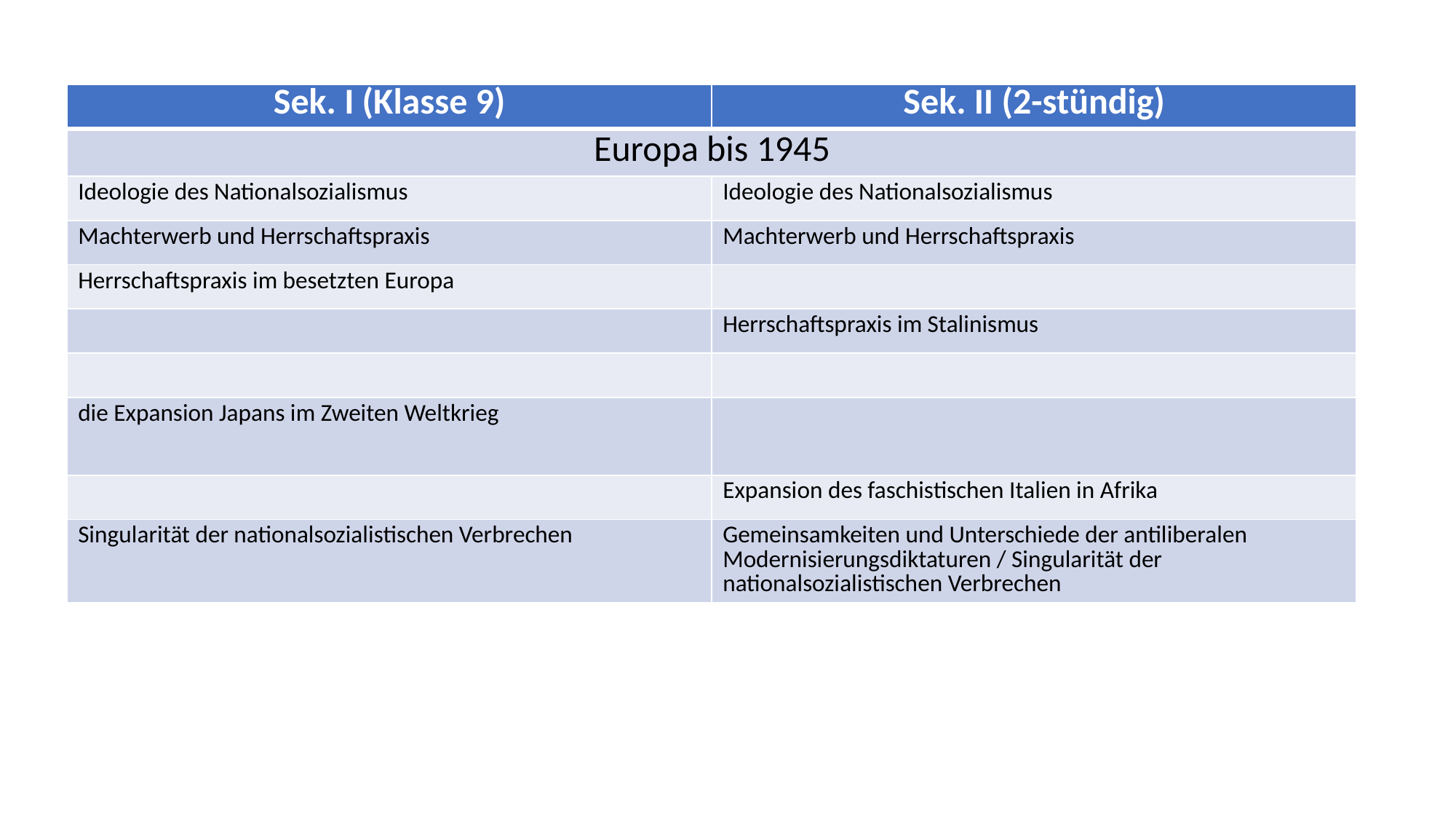

| Sek. I (Klasse 9) | Sek. II (2-stündig) |
| --- | --- |
| Europa bis 1945 |  |
| Ideologie des Nationalsozialismus | Ideologie des Nationalsozialismus |
| Machterwerb und Herrschaftspraxis | Machterwerb und Herrschaftspraxis |
| Herrschaftspraxis im besetzten Europa |  |
|  | Herrschaftspraxis im Stalinismus |
|  |  |
| die Expansion Japans im Zweiten Weltkrieg |  |
|  | Expansion des faschistischen Italien in Afrika |
| Singularität der nationalsozialistischen Verbrechen | Gemeinsamkeiten und Unterschiede der antiliberalen Modernisierungsdiktaturen / Singularität der nationalsozialistischen Verbrechen |